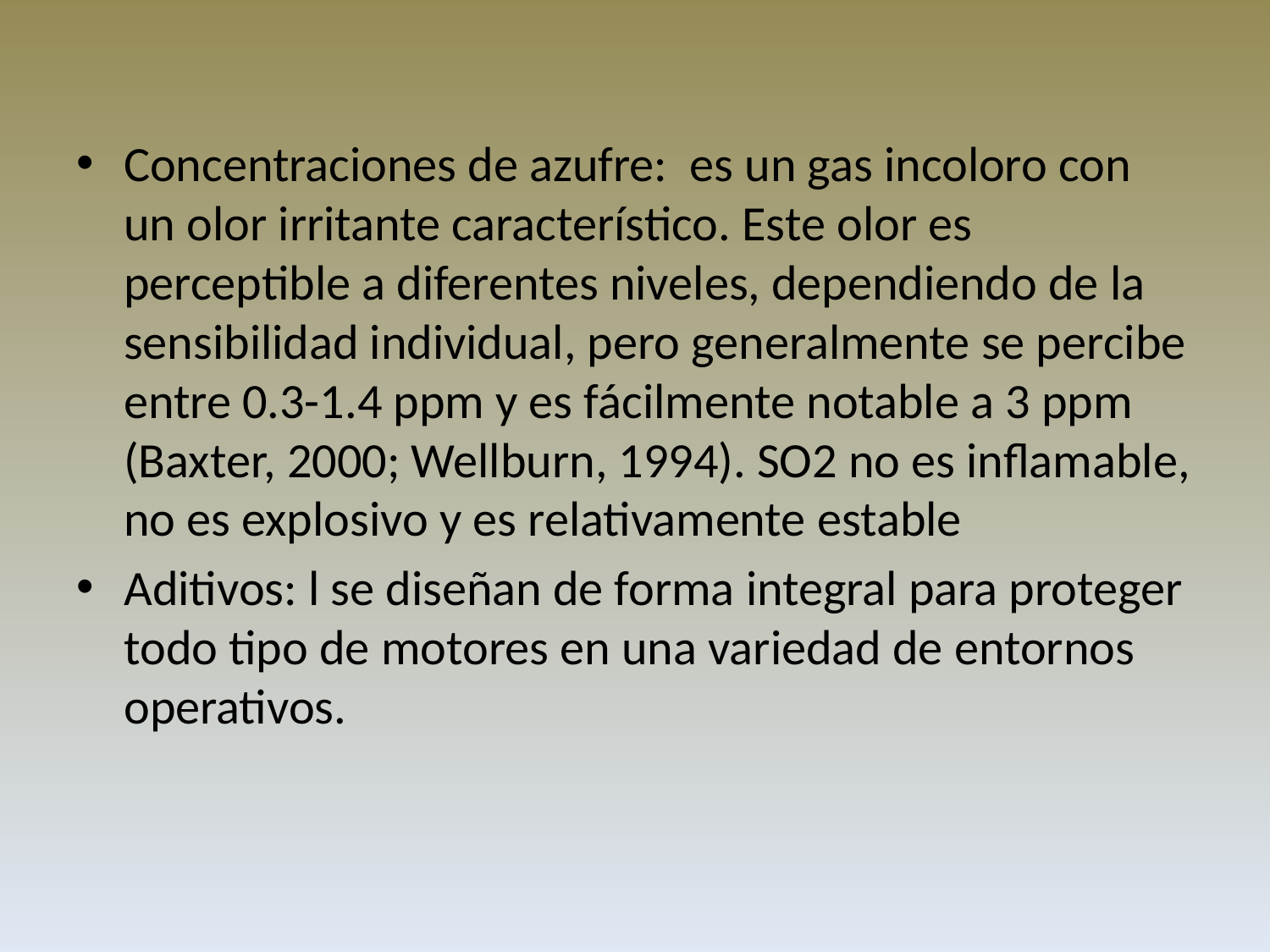

Concentraciones de azufre:  es un gas incoloro con un olor irritante característico. Este olor es perceptible a diferentes niveles, dependiendo de la sensibilidad individual, pero generalmente se percibe entre 0.3-1.4 ppm y es fácilmente notable a 3 ppm (Baxter, 2000; Wellburn, 1994). SO2 no es inflamable, no es explosivo y es relativamente estable
Aditivos: l se diseñan de forma integral para proteger todo tipo de motores en una variedad de entornos operativos.